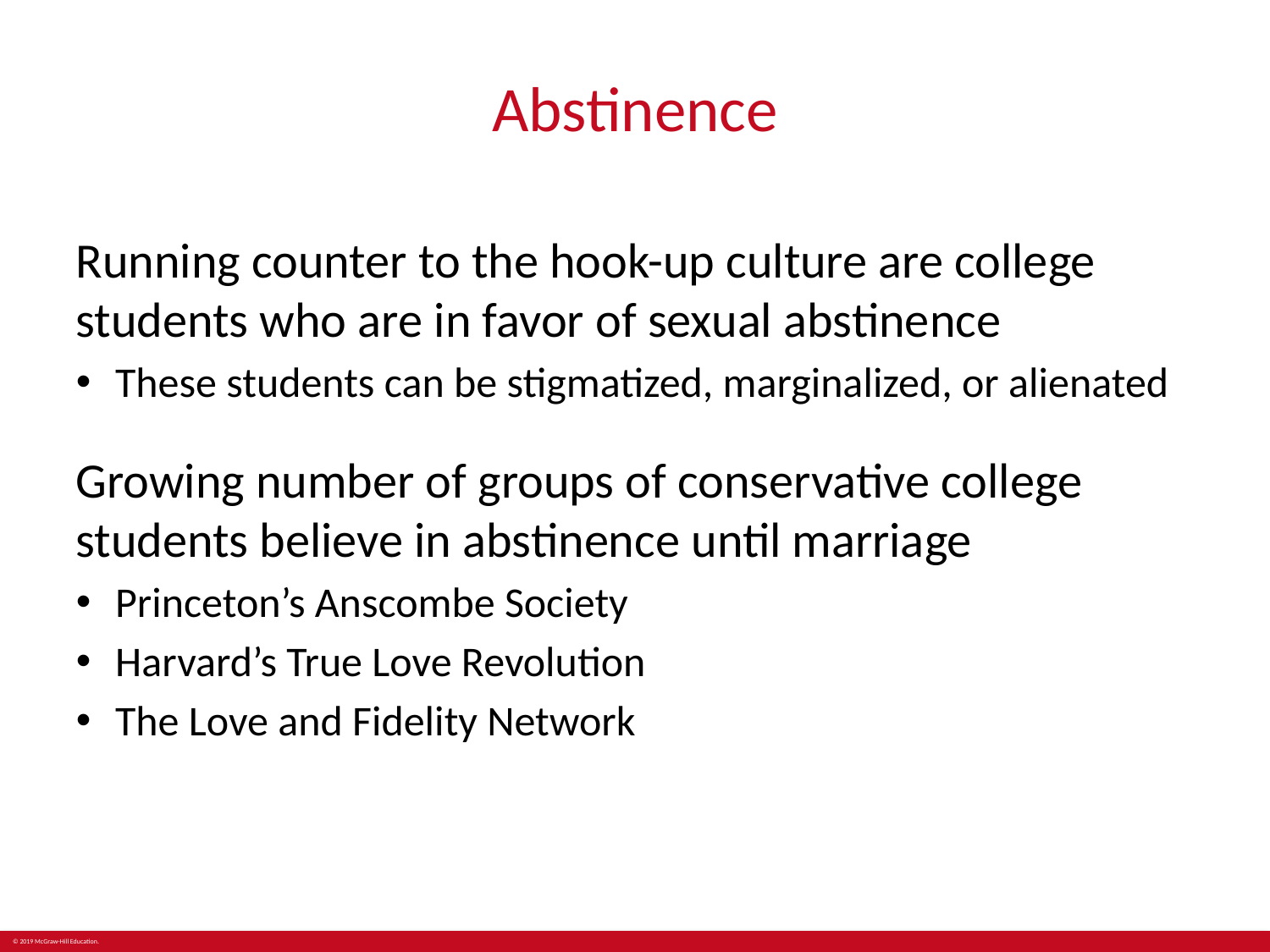

# Abstinence
Running counter to the hook-up culture are college students who are in favor of sexual abstinence
These students can be stigmatized, marginalized, or alienated
Growing number of groups of conservative college students believe in abstinence until marriage
Princeton’s Anscombe Society
Harvard’s True Love Revolution
The Love and Fidelity Network